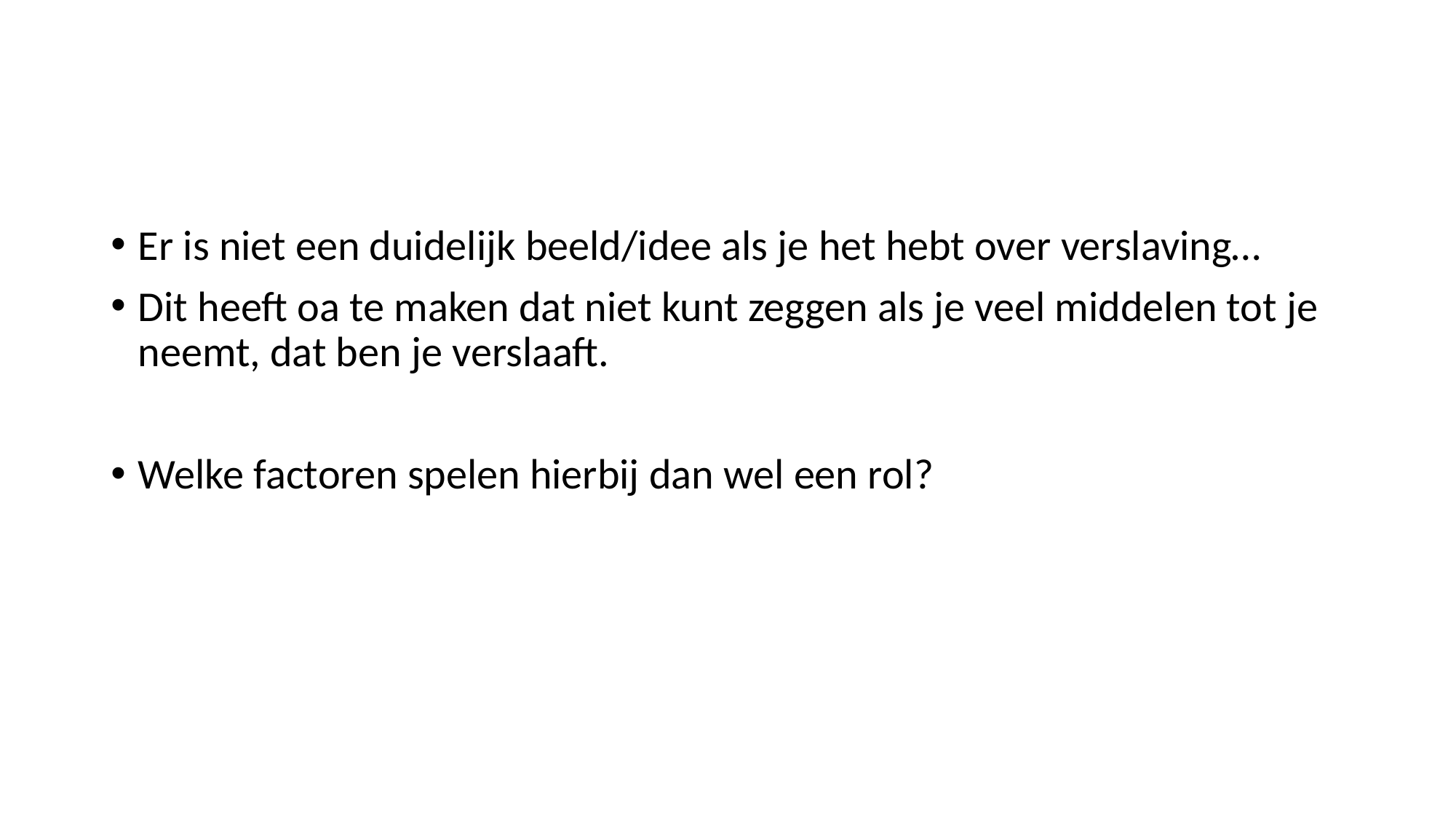

#
Er is niet een duidelijk beeld/idee als je het hebt over verslaving…
Dit heeft oa te maken dat niet kunt zeggen als je veel middelen tot je neemt, dat ben je verslaaft.

Welke factoren spelen hierbij dan wel een rol?